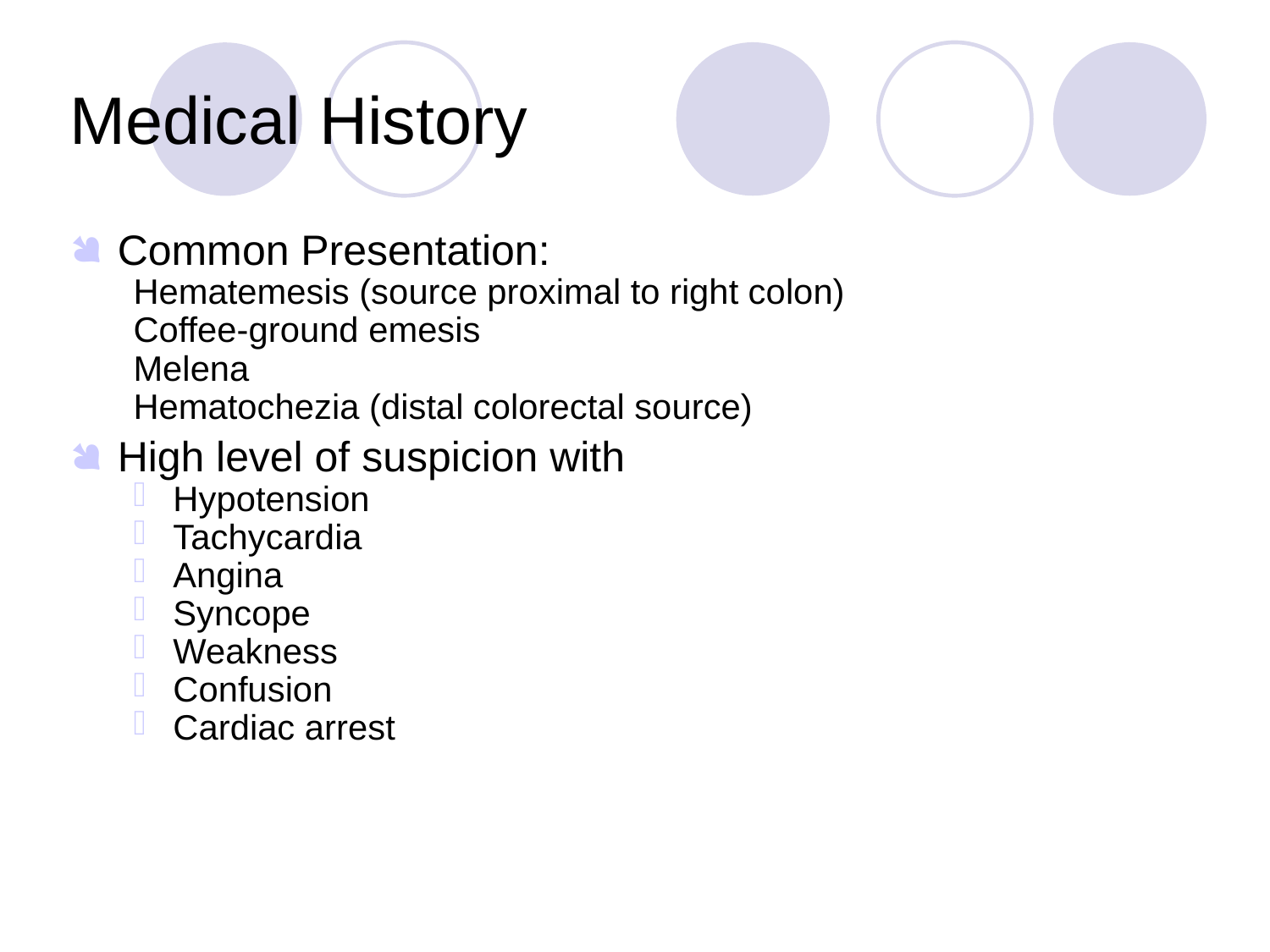

Medical History
Common Presentation:
Hematemesis (source proximal to right colon)
Coffee-ground emesis
Melena
Hematochezia (distal colorectal source)
High level of suspicion with
Hypotension
Tachycardia
Angina
Syncope
Weakness
Confusion
Cardiac arrest